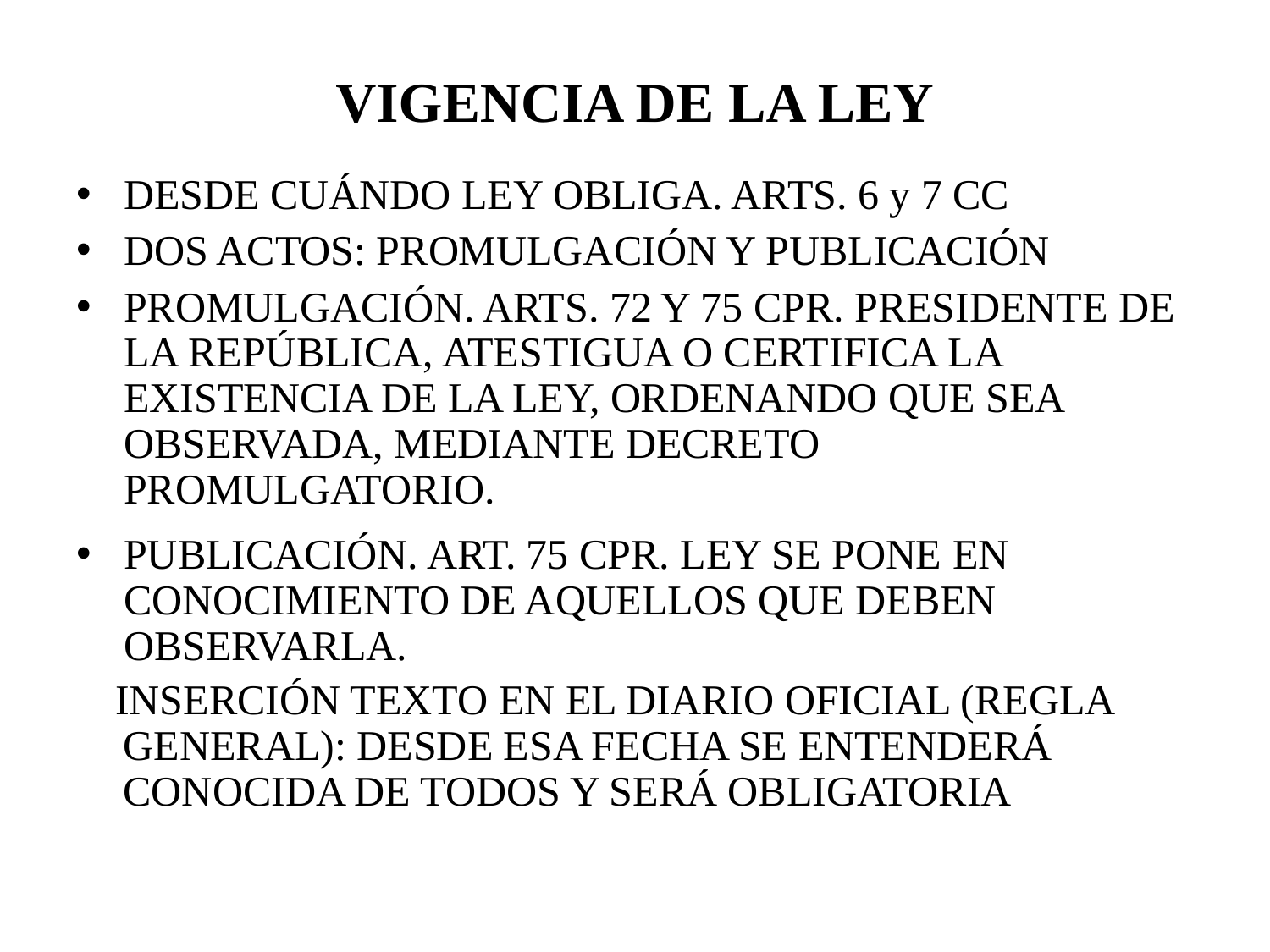

# VIGENCIA DE LA LEY
DESDE CUÁNDO LEY OBLIGA. ARTS. 6 y 7 CC
DOS ACTOS: PROMULGACIÓN Y PUBLICACIÓN
PROMULGACIÓN. ARTS. 72 Y 75 CPR. PRESIDENTE DE LA REPÚBLICA, ATESTIGUA O CERTIFICA LA EXISTENCIA DE LA LEY, ORDENANDO QUE SEA OBSERVADA, MEDIANTE DECRETO PROMULGATORIO.
PUBLICACIÓN. ART. 75 CPR. LEY SE PONE EN CONOCIMIENTO DE AQUELLOS QUE DEBEN OBSERVARLA.
INSERCIÓN TEXTO EN EL DIARIO OFICIAL (REGLA GENERAL): DESDE ESA FECHA SE ENTENDERÁ CONOCIDA DE TODOS Y SERÁ OBLIGATORIA